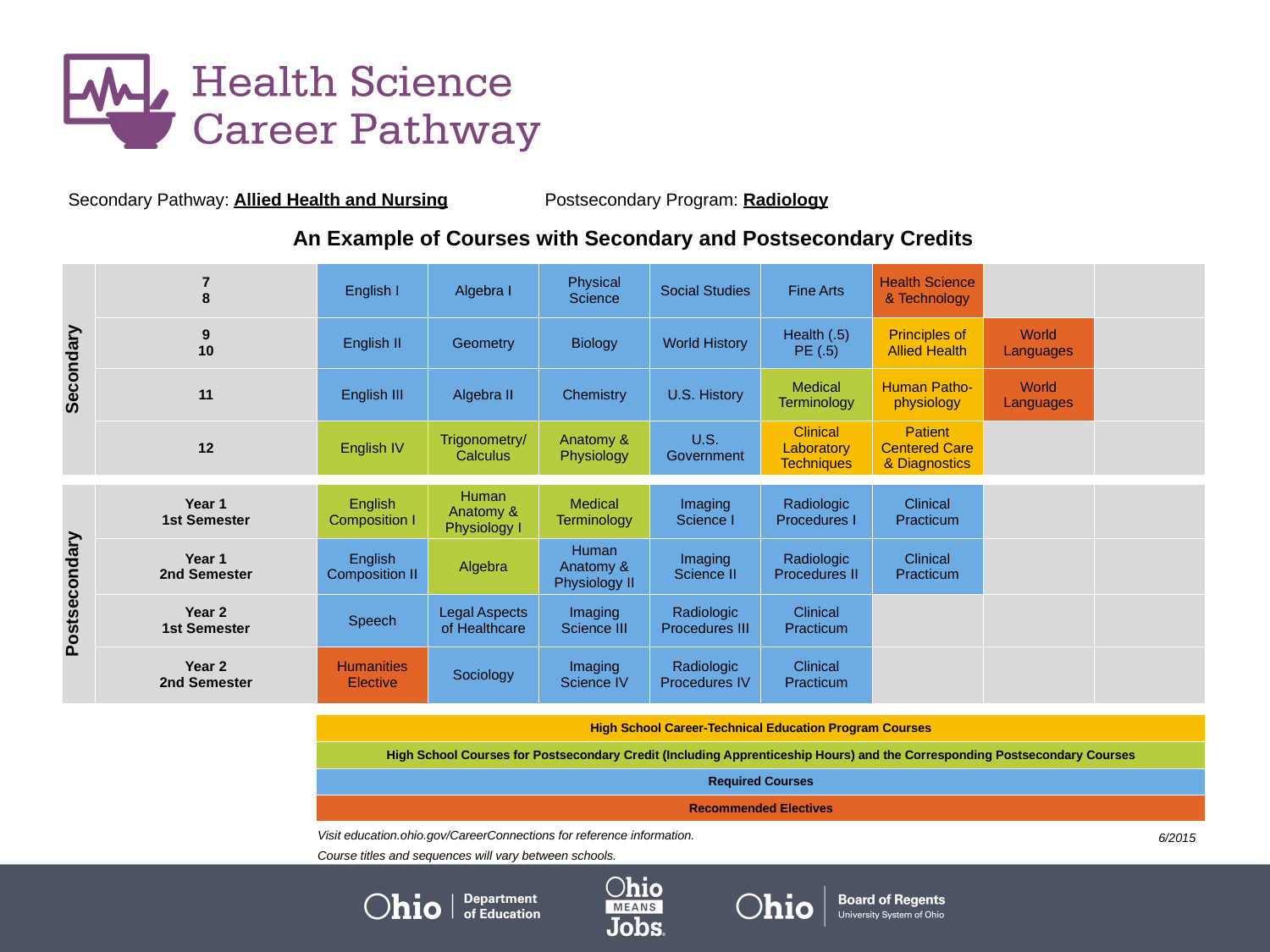

| Secondary Pathway: Allied Health and Nursing |  |  |  | Postsecondary Program: Radiology |  |  |  |  |  |
| --- | --- | --- | --- | --- | --- | --- | --- | --- | --- |
|  |  |  |  |  |  |  |  |  |  |
| An Example of Courses with Secondary and Postsecondary Credits |  |  |  |  |  |  |  |  |  |
| Secondary | 7 8 | English I | Algebra I | Physical Science | Social Studies | Fine Arts | Health Science & Technology |  |  |
|  | 9 10 | English II | Geometry | Biology | World History | Health (.5) PE (.5) | Principles of Allied Health | World Languages |  |
|  | 11 | English III | Algebra II | Chemistry | U.S. History | Medical Terminology | Human Patho-physiology | World Languages |  |
|  | 12 | English IV | Trigonometry/ Calculus | Anatomy & Physiology | U.S. Government | Clinical Laboratory Techniques | Patient Centered Care & Diagnostics |  |  |
|  |  |  |  |  |  |  |  |  |  |
| Postsecondary | Year 1 1st Semester | English Composition I | Human Anatomy & Physiology I | Medical Terminology | Imaging Science I | Radiologic Procedures I | Clinical Practicum |  |  |
|  | Year 1 2nd Semester | English Composition II | Algebra | Human Anatomy & Physiology II | Imaging Science II | Radiologic Procedures II | Clinical Practicum |  |  |
|  | Year 2 1st Semester | Speech | Legal Aspects of Healthcare | Imaging Science III | Radiologic Procedures III | Clinical Practicum |  |  |  |
|  | Year 2 2nd Semester | Humanities Elective | Sociology | Imaging Science IV | Radiologic Procedures IV | Clinical Practicum |  |  |  |
|  |  |  |  |  |  |  |  |  |  |
|  |  | High School Career-Technical Education Program Courses |  |  |  |  |  |  |  |
|  |  | High School Courses for Postsecondary Credit (Including Apprenticeship Hours) and the Corresponding Postsecondary Courses |  |  |  |  |  |  |  |
|  |  | Required Courses |  |  |  |  |  |  |  |
|  |  | Recommended Electives |  |  |  |  |  |  |  |
Visit education.ohio.gov/CareerConnections for reference information.
Course titles and sequences will vary between schools.
  6/2015